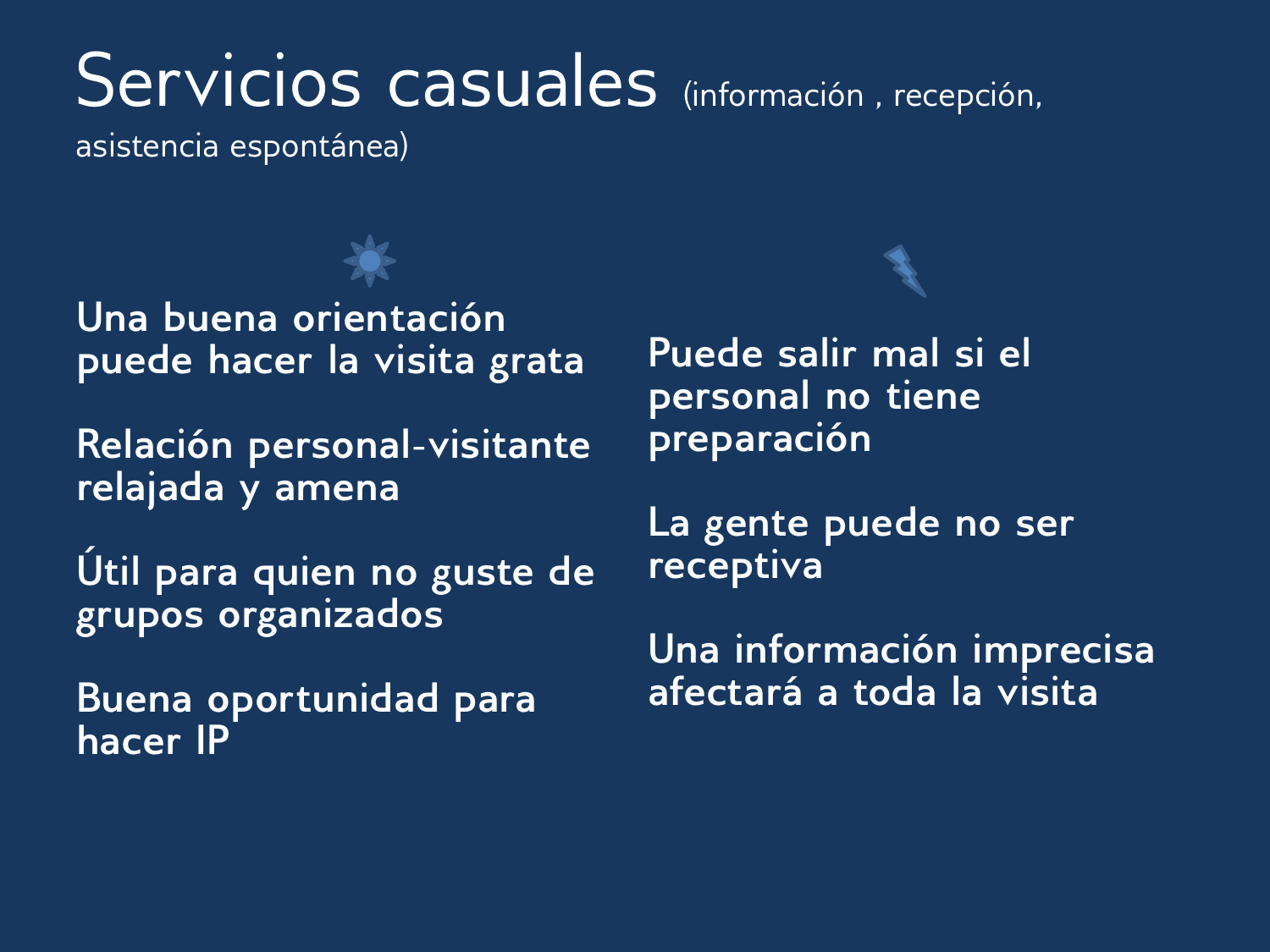

Servicios casuales (información , recepción, asistencia espontánea)

| Una buena orientación puede hacer la visita grata Relación personal-visitante relajada y amena Útil para quien no guste de grupos organizados Buena oportunidad para hacer IP | Puede salir mal si el personal no tiene preparación La gente puede no ser receptiva Una información imprecisa afectará a toda la visita |
| --- | --- |